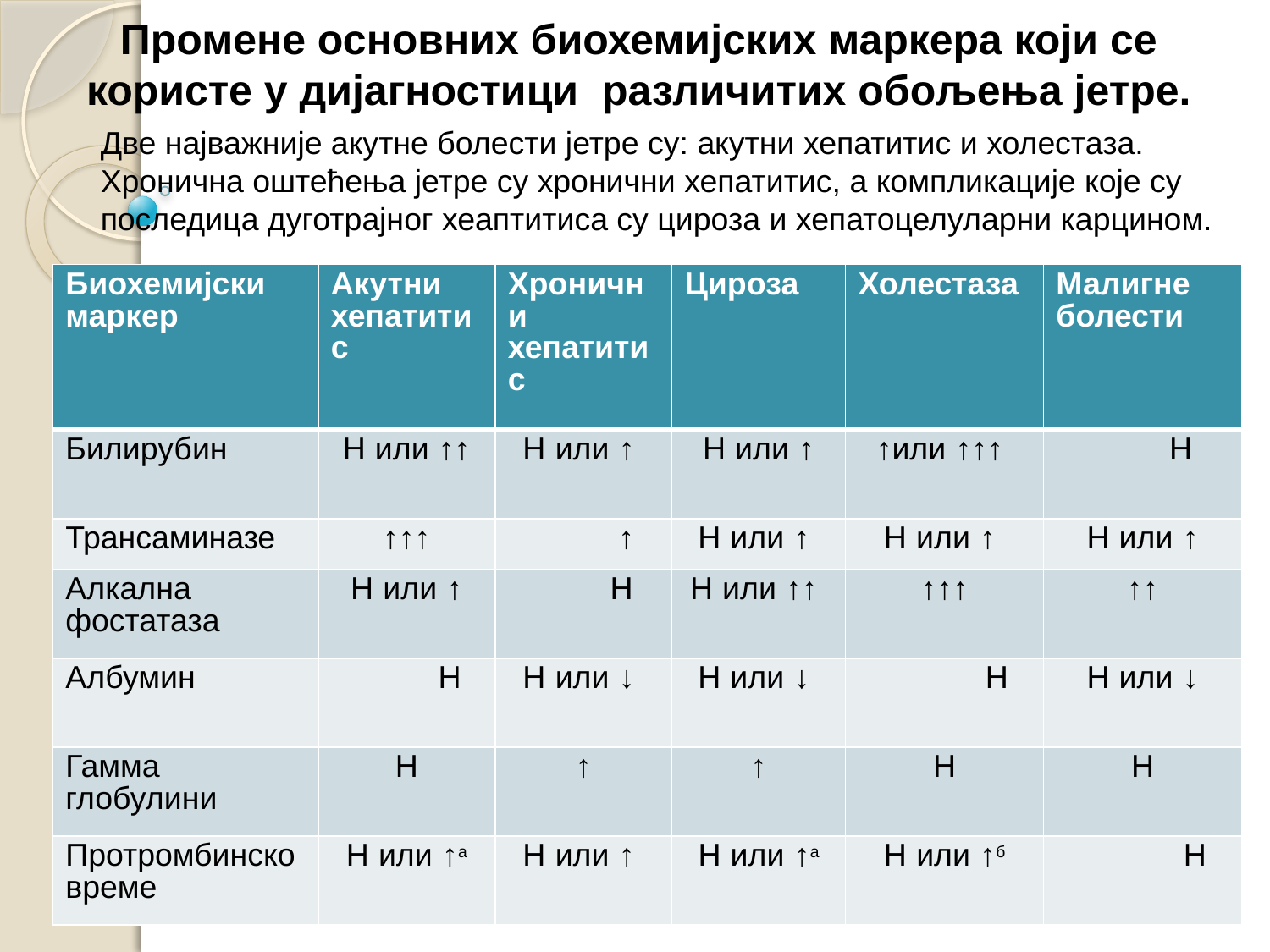

Промене основних биохемијских маркера који се користе у дијагностици  различитих обољења јетре.
Две најважније акутне болести јетре су: акутни хепатитис и холестаза. Хронична оштећења јетре су хронични хепатитис, а компликације које су последица дуготрајног хеаптитиса су цироза и хепатоцелуларни карцином.
| Биохемијски маркер | Акутни хепатитис | Хронични хепатитис | Цироза | Холестаза | Малигне болести |
| --- | --- | --- | --- | --- | --- |
| Билирубин | Н или ↑↑ | Н или ↑ | Н или ↑ | ↑или ↑↑↑ | Н |
| Трансаминазе | ↑↑↑ | ↑ | Н или ↑ | Н или ↑ | Н или ↑ |
| Алкална фостатаза | Н или ↑ | Н | Н или ↑↑ | ↑↑↑ | ↑↑ |
| Албумин | Н | Н или ↓ | Н или ↓ | Н | Н или ↓ |
| Гамма глобулини | Н | ↑ | ↑ | Н | Н |
| Протромбинско време | Н или ↑а | Н или ↑ | Н или ↑а | Н или ↑б | Н |